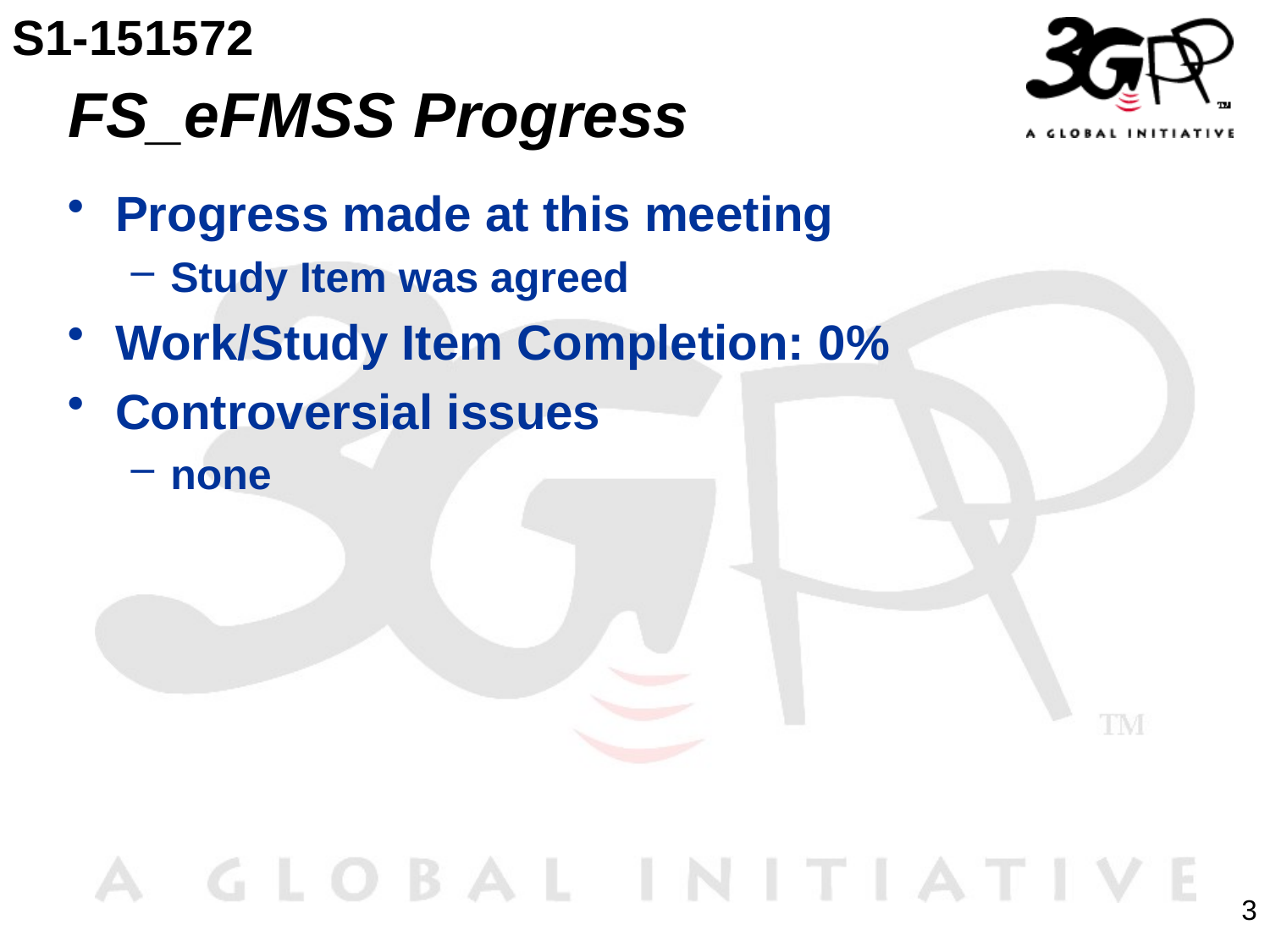

S1-151572
# FS_eFMSS Progress
Progress made at this meeting
Study Item was agreed
Work/Study Item Completion: 0%
Controversial issues
none
3